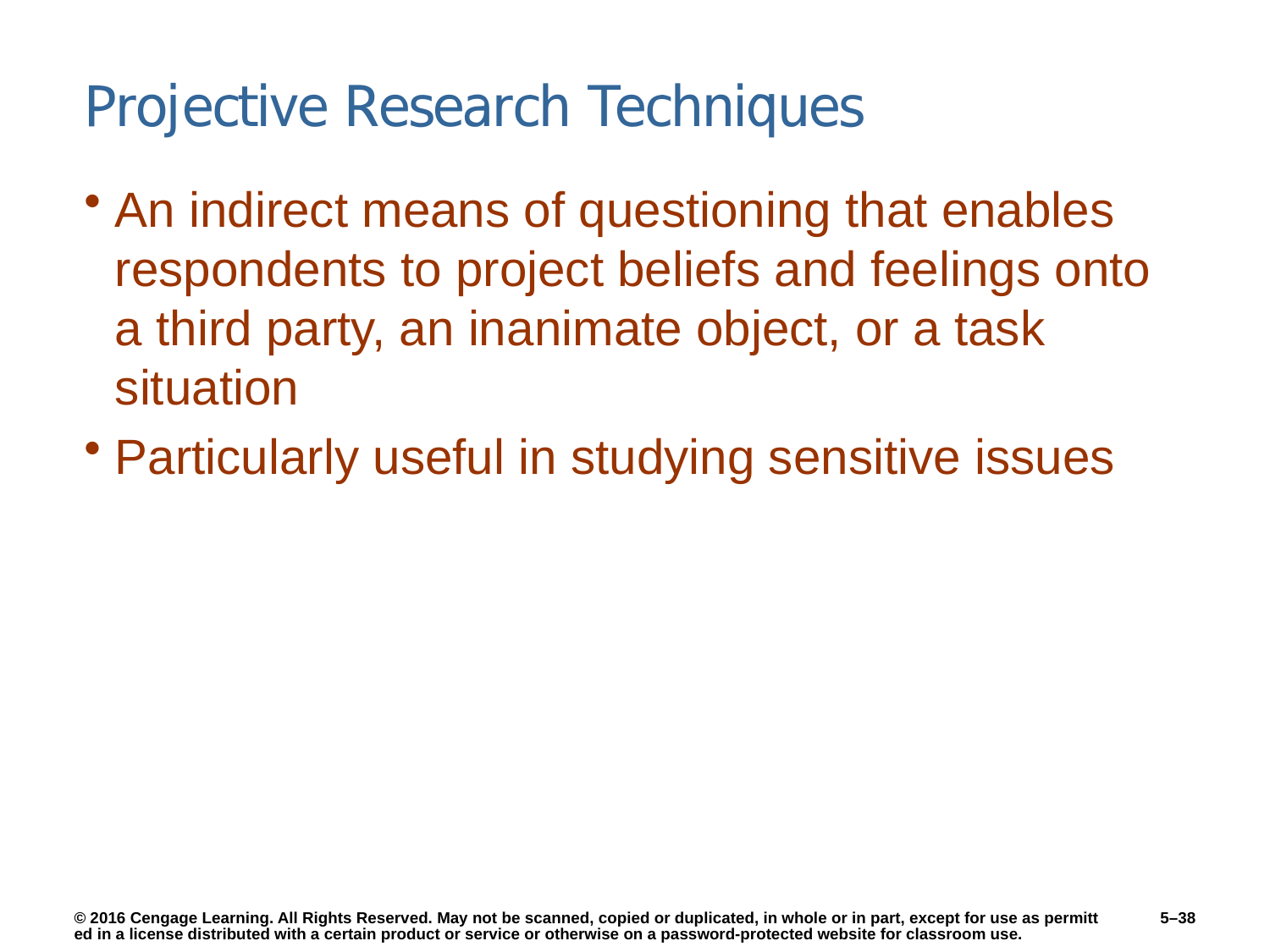

# Projective Research Techniques
An indirect means of questioning that enables respondents to project beliefs and feelings onto a third party, an inanimate object, or a task situation
Particularly useful in studying sensitive issues
5–38
© 2016 Cengage Learning. All Rights Reserved. May not be scanned, copied or duplicated, in whole or in part, except for use as permitted in a license distributed with a certain product or service or otherwise on a password-protected website for classroom use.